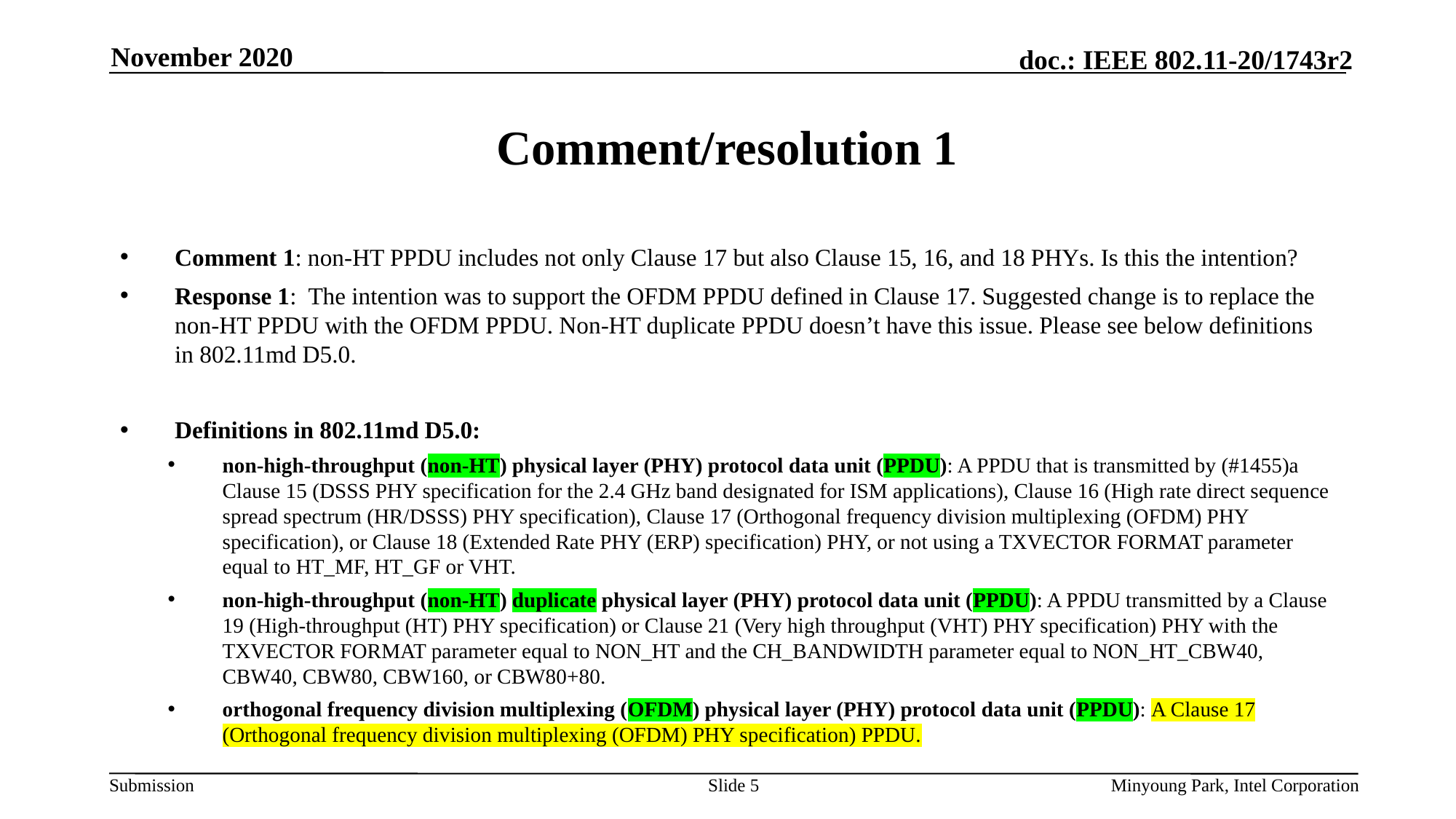

November 2020
# Comment/resolution 1
Comment 1: non-HT PPDU includes not only Clause 17 but also Clause 15, 16, and 18 PHYs. Is this the intention?
Response 1:  The intention was to support the OFDM PPDU defined in Clause 17. Suggested change is to replace the non-HT PPDU with the OFDM PPDU. Non-HT duplicate PPDU doesn’t have this issue. Please see below definitions in 802.11md D5.0.

Definitions in 802.11md D5.0:
non-high-throughput (non-HT) physical layer (PHY) protocol data unit (PPDU): A PPDU that is transmitted by (#1455)a Clause 15 (DSSS PHY specification for the 2.4 GHz band designated for ISM applications), Clause 16 (High rate direct sequence spread spectrum (HR/DSSS) PHY specification), Clause 17 (Orthogonal frequency division multiplexing (OFDM) PHY specification), or Clause 18 (Extended Rate PHY (ERP) specification) PHY, or not using a TXVECTOR FORMAT parameter equal to HT_MF, HT_GF or VHT.
non-high-throughput (non-HT) duplicate physical layer (PHY) protocol data unit (PPDU): A PPDU transmitted by a Clause 19 (High-throughput (HT) PHY specification) or Clause 21 (Very high throughput (VHT) PHY specification) PHY with the TXVECTOR FORMAT parameter equal to NON_HT and the CH_BANDWIDTH parameter equal to NON_HT_CBW40, CBW40, CBW80, CBW160, or CBW80+80.
orthogonal frequency division multiplexing (OFDM) physical layer (PHY) protocol data unit (PPDU): A Clause 17 (Orthogonal frequency division multiplexing (OFDM) PHY specification) PPDU.

Slide 5
Minyoung Park, Intel Corporation